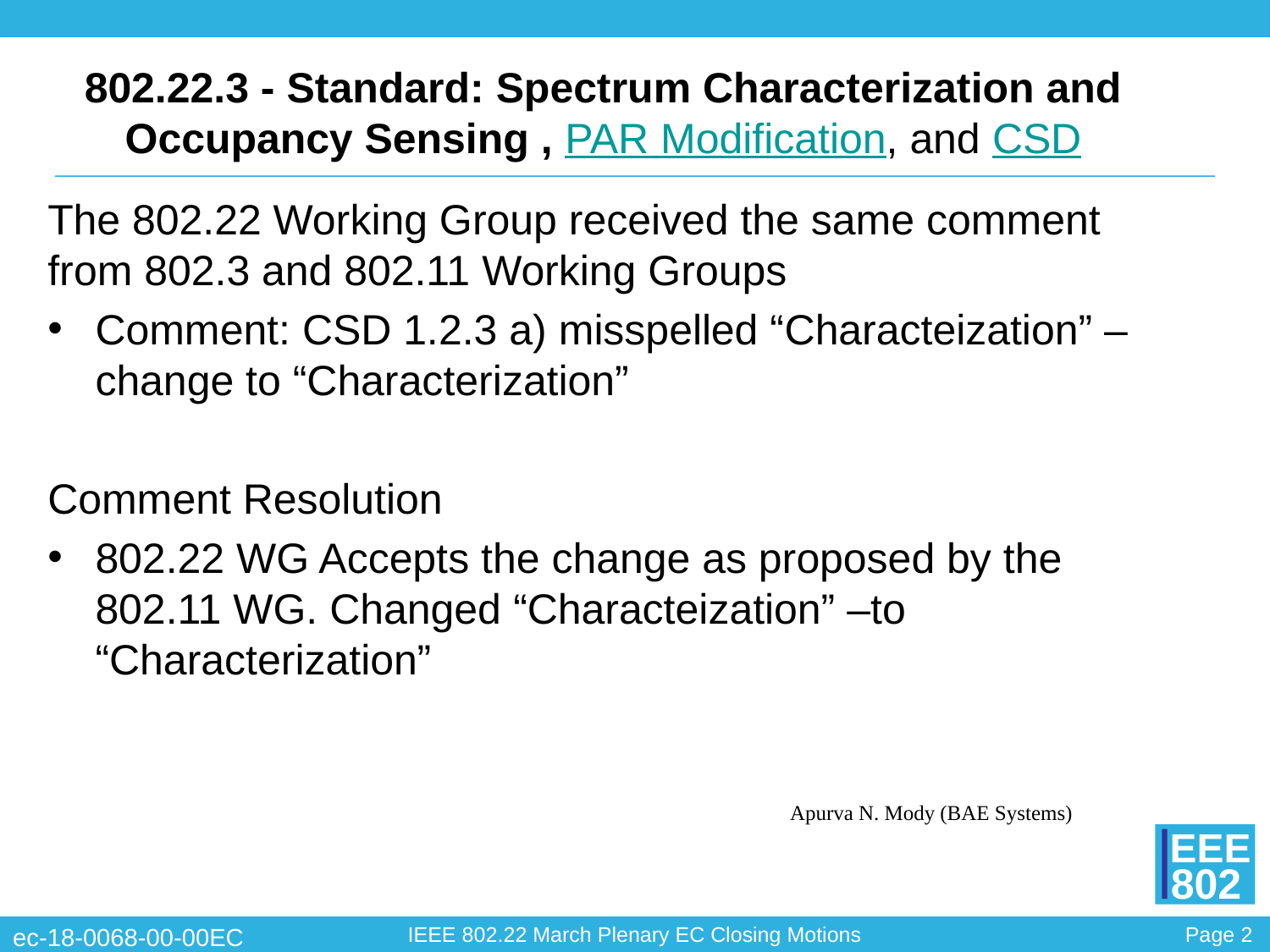

# 802.22.3 - Standard: Spectrum Characterization and Occupancy Sensing , PAR Modification, and CSD
The 802.22 Working Group received the same comment from 802.3 and 802.11 Working Groups
Comment: CSD 1.2.3 a) misspelled “Characteization” – change to “Characterization”

Comment Resolution
802.22 WG Accepts the change as proposed by the 802.11 WG. Changed “Characteization” –to “Characterization”

Apurva N. Mody (BAE Systems)